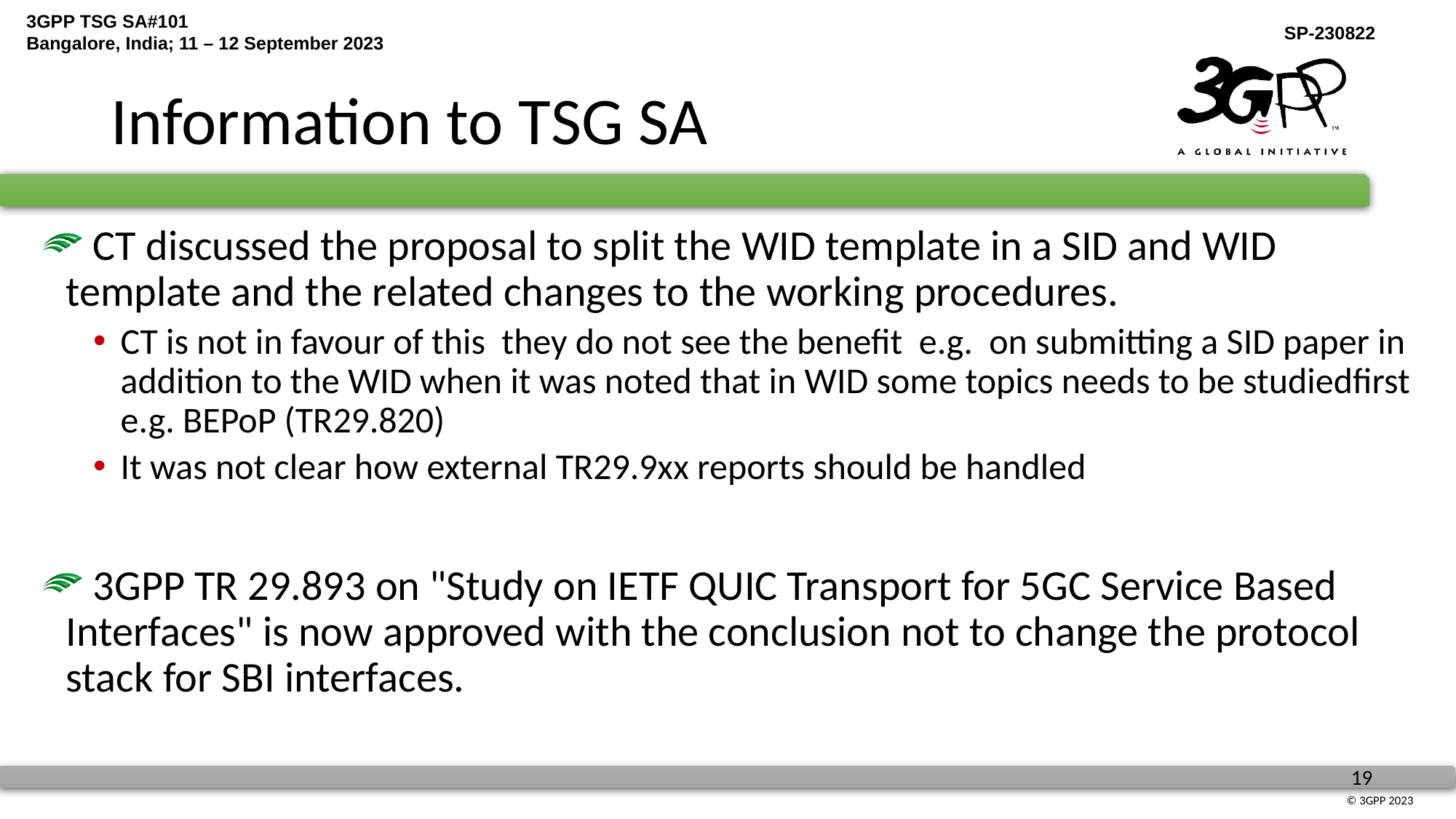

# Information to TSG SA
 CT discussed the proposal to split the WID template in a SID and WID template and the related changes to the working procedures.
CT is not in favour of this  they do not see the benefit  e.g.  on submitting a SID paper in addition to the WID when it was noted that in WID some topics needs to be studiedfirst e.g. BEPoP (TR29.820)
It was not clear how external TR29.9xx reports should be handled

 3GPP TR 29.893 on "Study on IETF QUIC Transport for 5GC Service Based Interfaces" is now approved with the conclusion not to change the protocol stack for SBI interfaces.